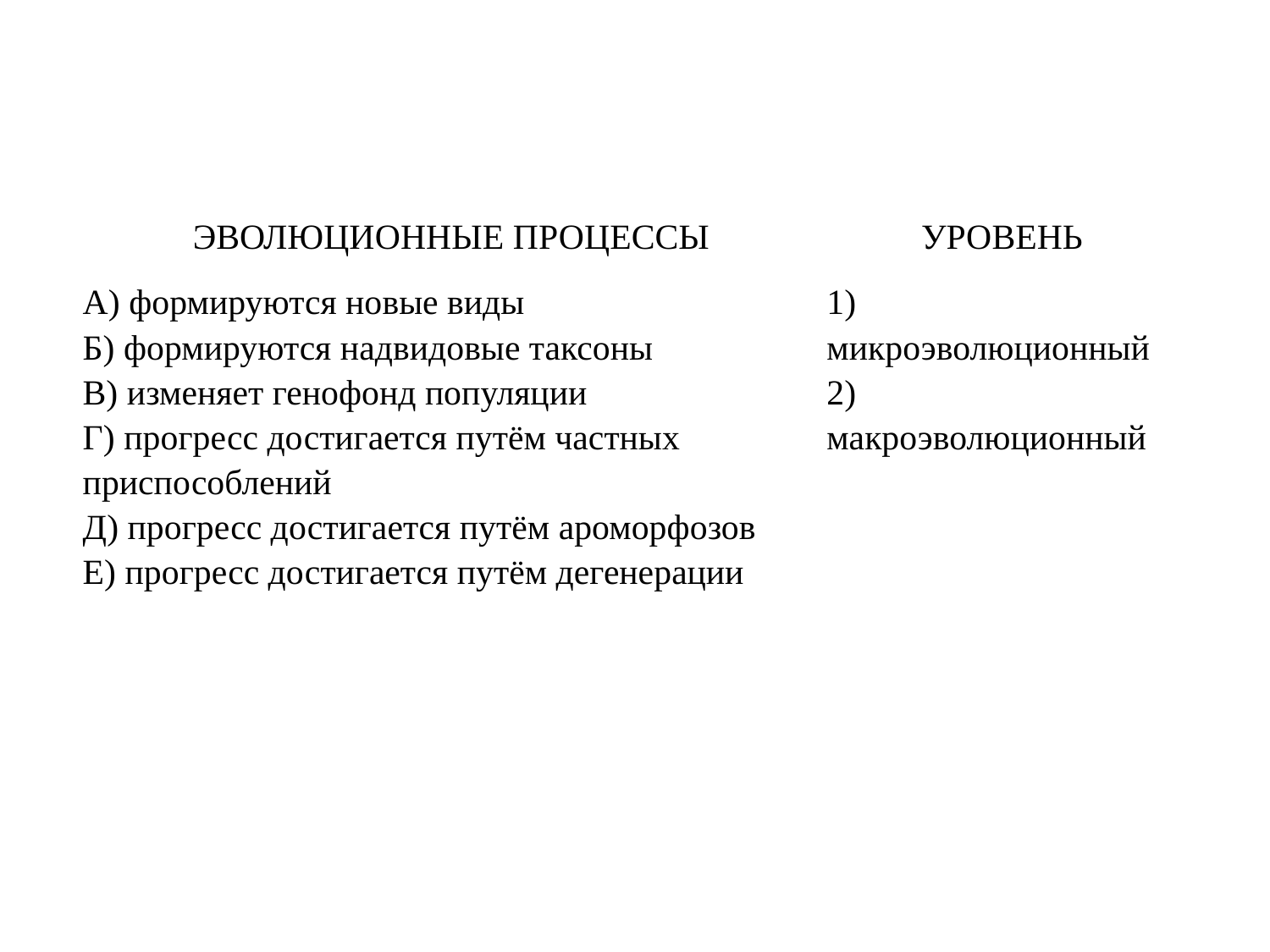

| ЭВОЛЮЦИОННЫЕ ПРОЦЕССЫ | УРОВЕНЬ |
| --- | --- |
| А) формируются новые виды Б) формируются надвидовые таксоны В) изменяет генофонд популяции Г) прогресс достигается путём частных приспособлений Д) прогресс достигается путём ароморфозов Е) прогресс достигается путём дегенерации | 1) микроэволюционный 2) макроэволюционный |